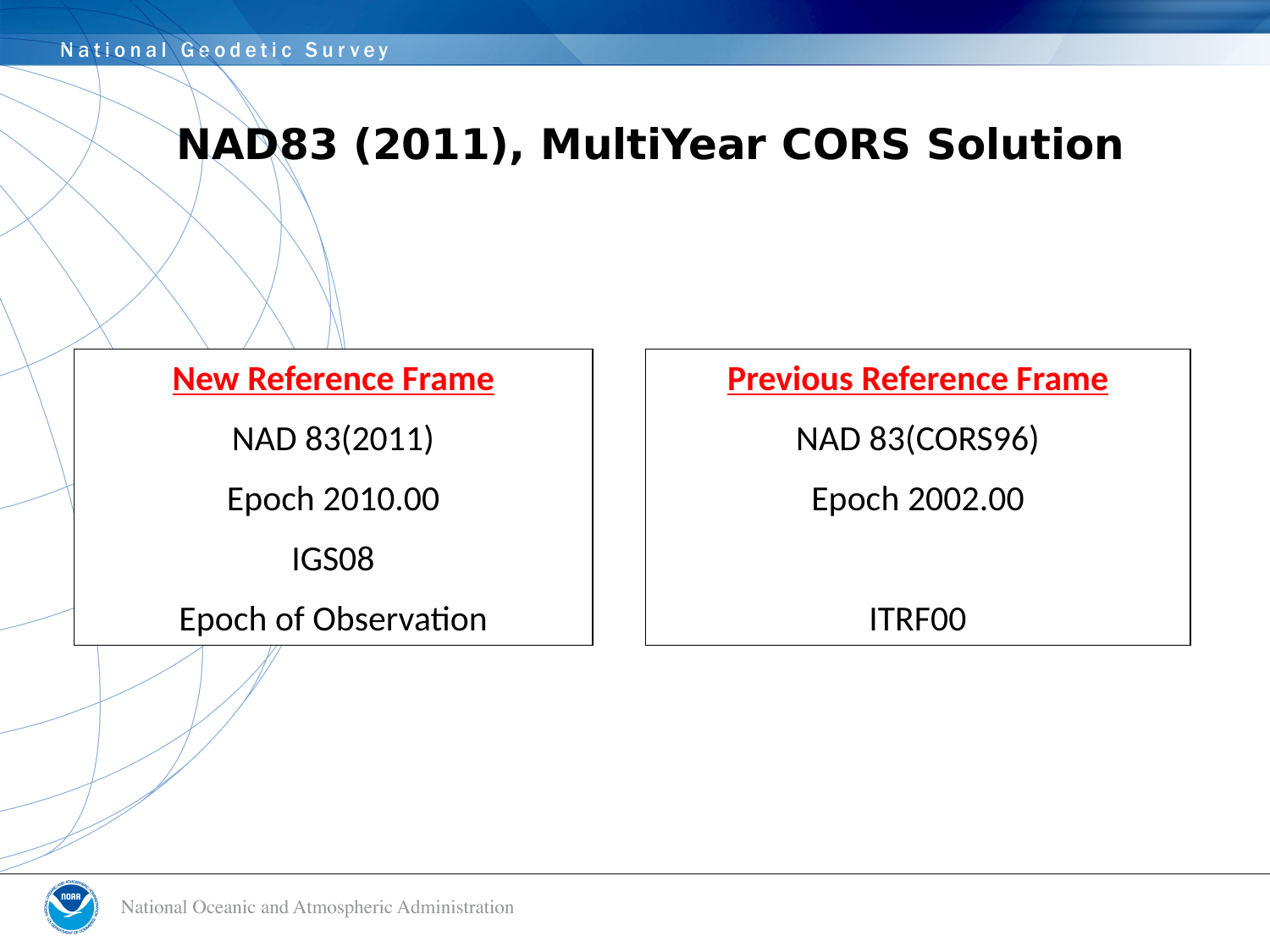

# NAD83 (2011), MultiYear CORS Solution
New Reference Frame
NAD 83(2011)
Epoch 2010.00
IGS08
Epoch of Observation
Previous Reference Frame
NAD 83(CORS96)
Epoch 2002.00

ITRF00